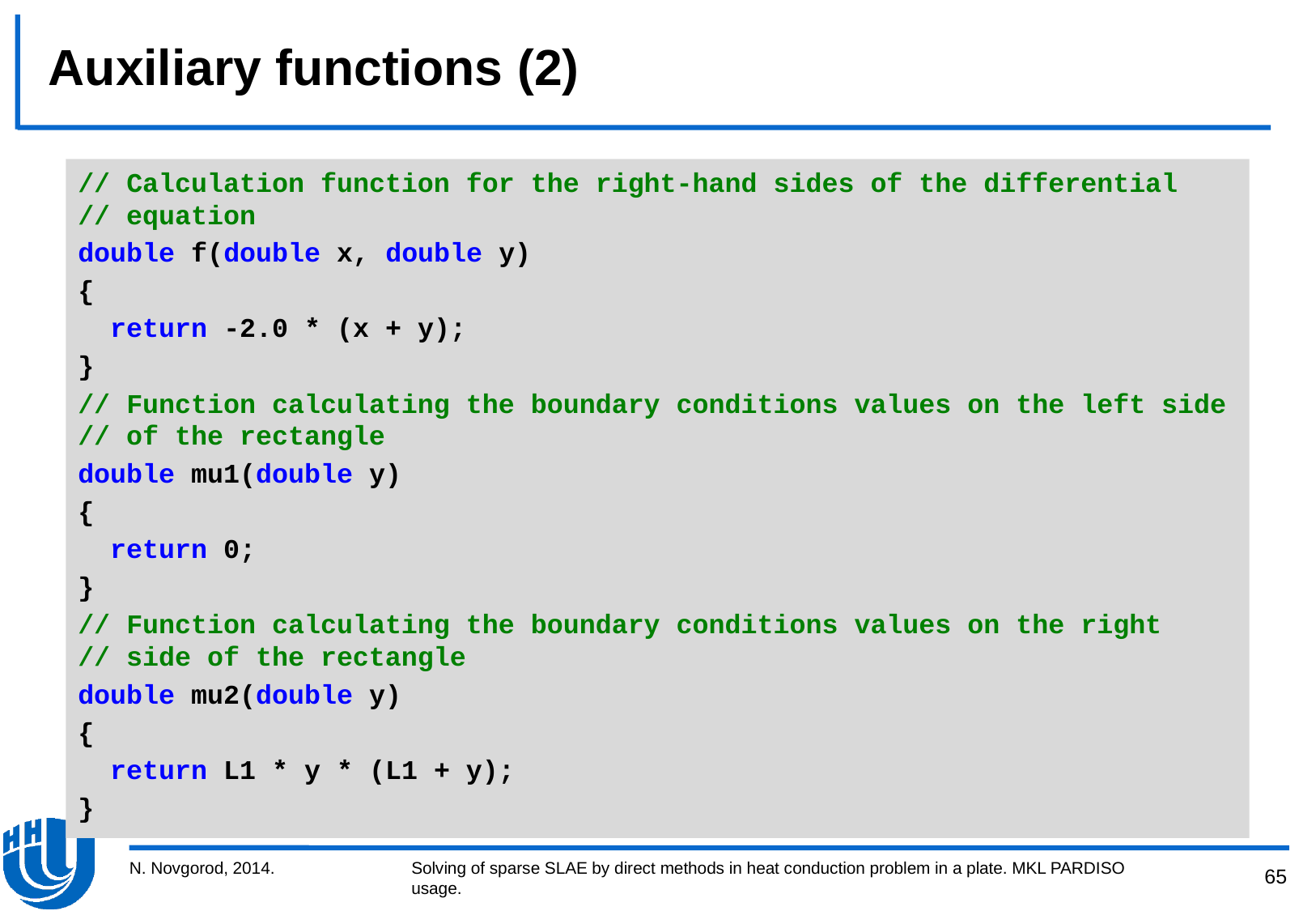

# Auxiliary functions (2)
// Calculation function for the right-hand sides of the differential
// equation
double f(double x, double y)
{
  return -2.0 * (x + y);
}
// Function calculating the boundary conditions values on the left side // of the rectangle
double mu1(double y)
{
  return 0;
}
// Function calculating the boundary conditions values on the right
// side of the rectangle
double mu2(double y)
{
  return L1 * y * (L1 + y);
}
N. Novgorod, 2014.
Solving of sparse SLAE by direct methods in heat conduction problem in a plate. MKL PARDISO usage.